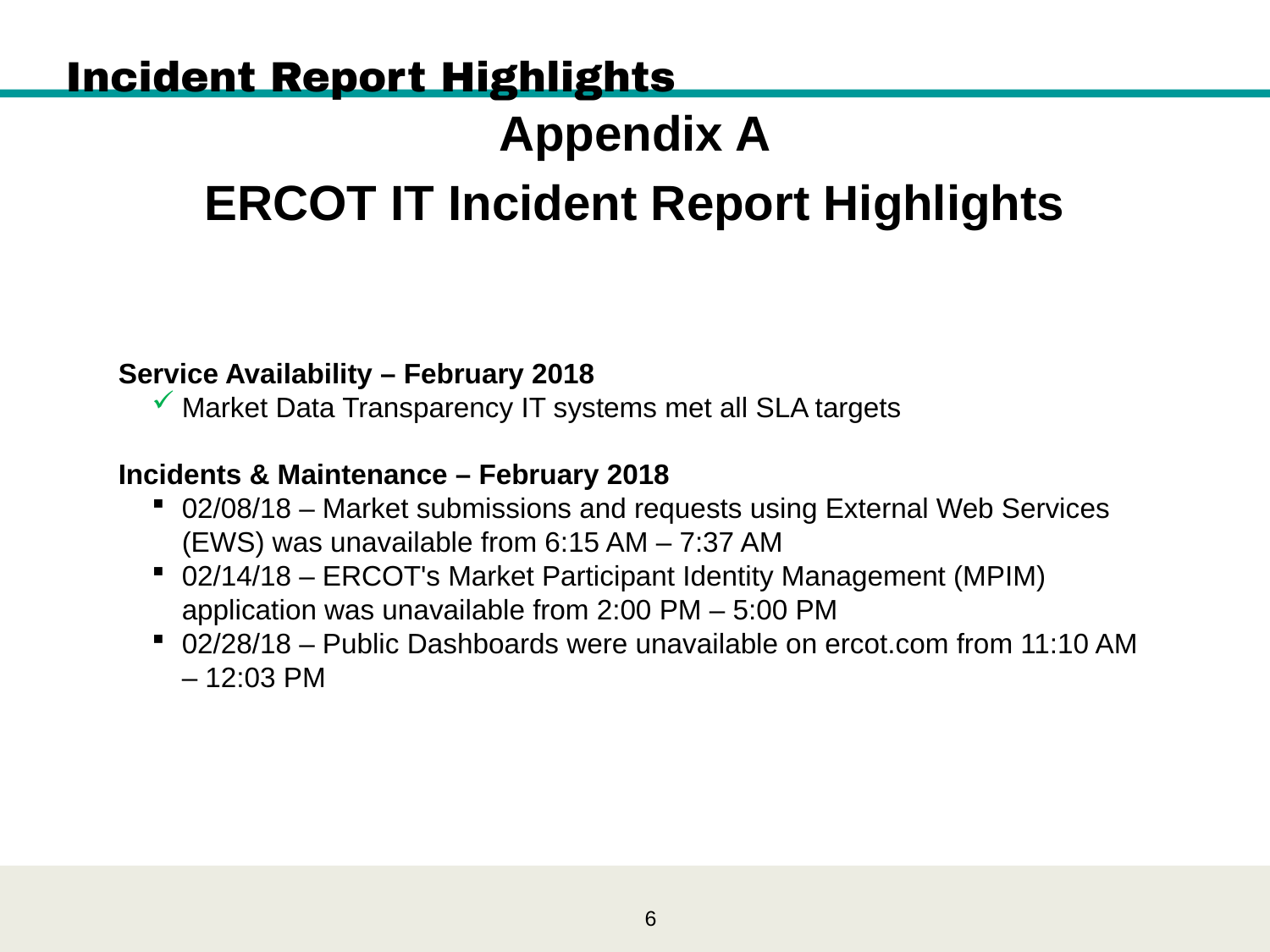

# Incident Report Highlights
Appendix A
ERCOT IT Incident Report Highlights

Service Availability – February 2018
Market Data Transparency IT systems met all SLA targets

Incidents & Maintenance – February 2018
02/08/18 – Market submissions and requests using External Web Services (EWS) was unavailable from 6:15 AM – 7:37 AM
02/14/18 – ERCOT's Market Participant Identity Management (MPIM) application was unavailable from 2:00 PM – 5:00 PM
02/28/18 – Public Dashboards were unavailable on ercot.com from 11:10 AM – 12:03 PM